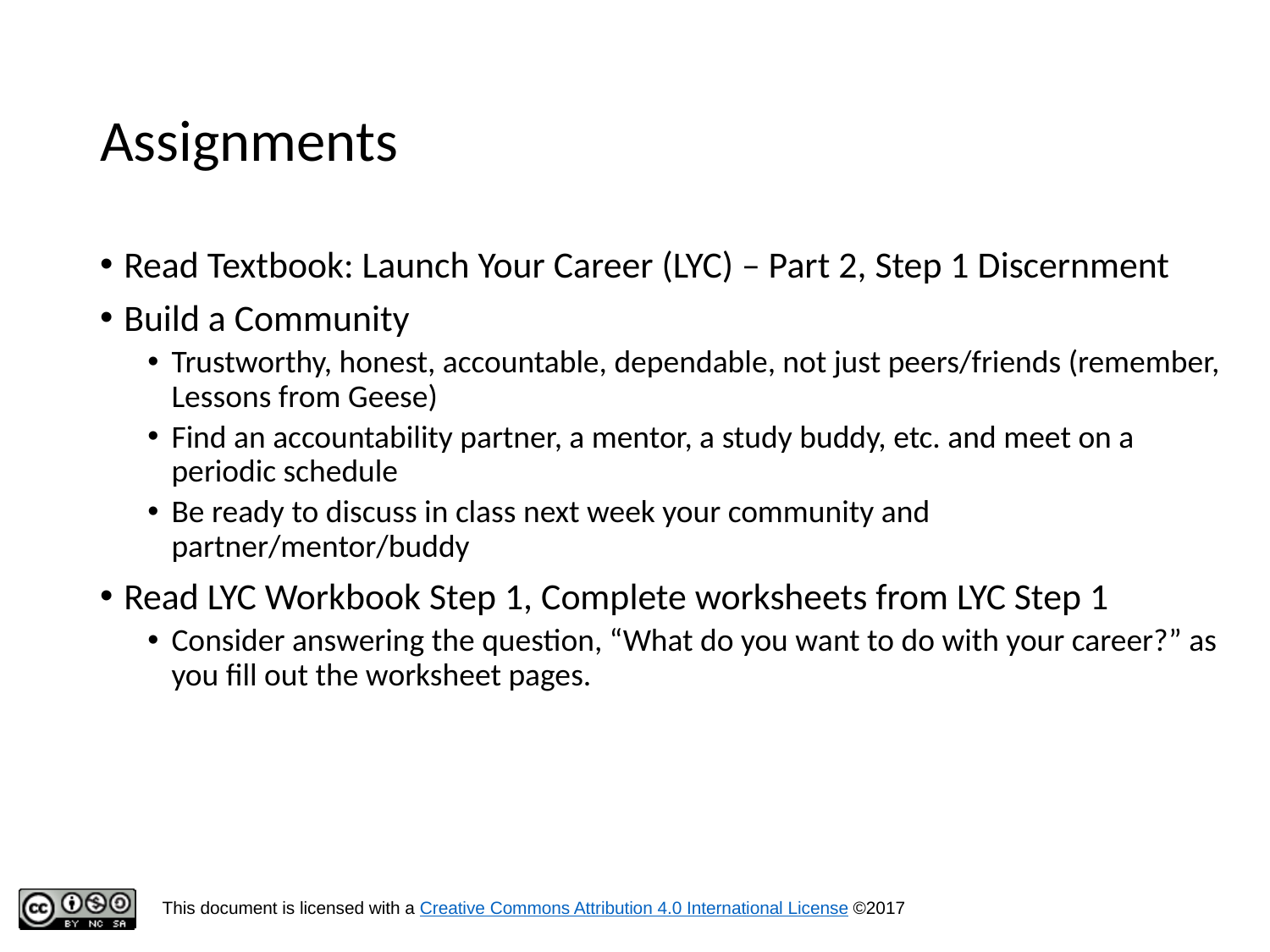

# Assignments
Read Textbook: Launch Your Career (LYC) – Part 2, Step 1 Discernment
Build a Community
Trustworthy, honest, accountable, dependable, not just peers/friends (remember, Lessons from Geese)
Find an accountability partner, a mentor, a study buddy, etc. and meet on a periodic schedule
Be ready to discuss in class next week your community and partner/mentor/buddy
Read LYC Workbook Step 1, Complete worksheets from LYC Step 1
Consider answering the question, “What do you want to do with your career?” as you fill out the worksheet pages.